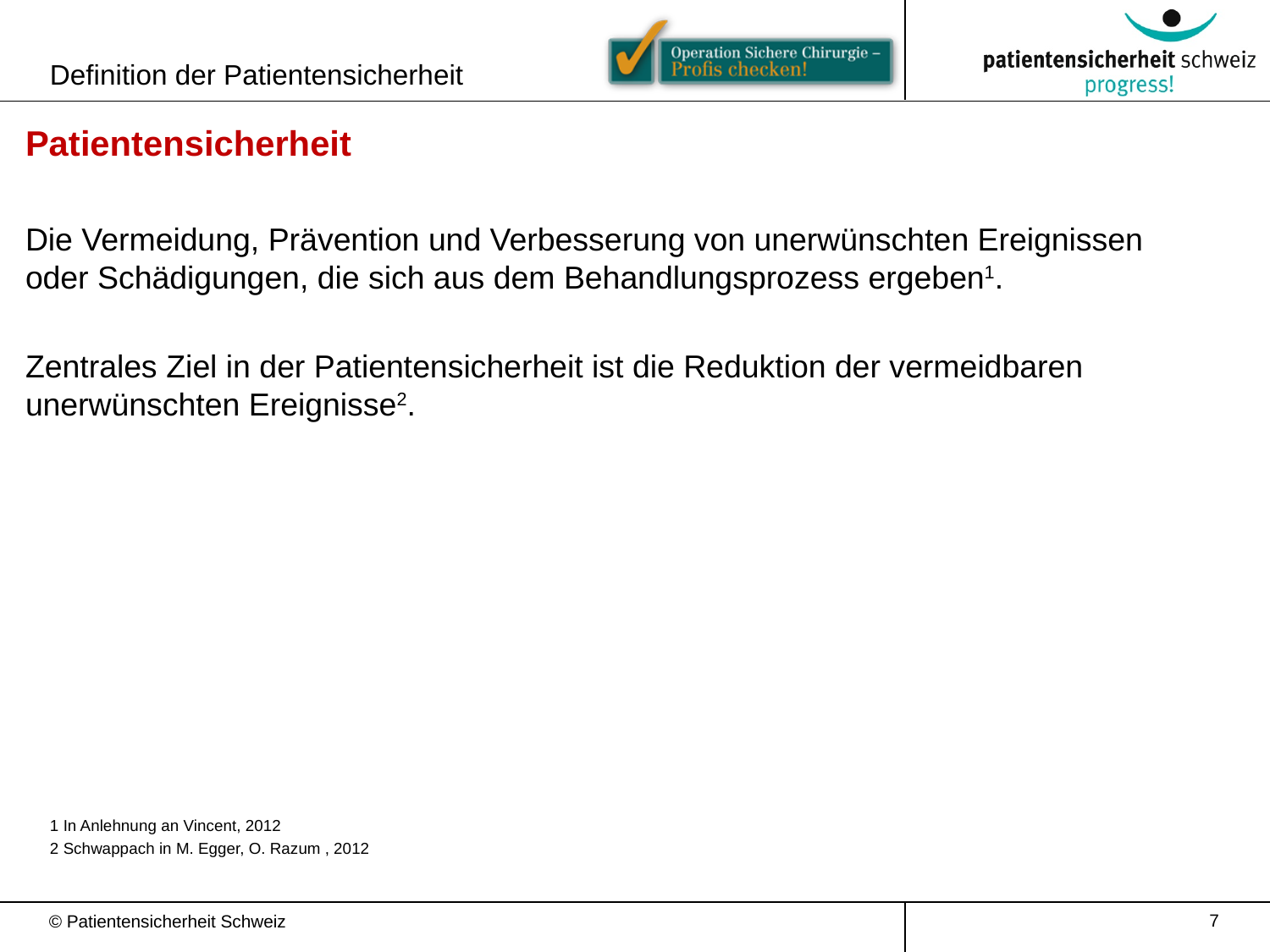

Definition der Patientensicherheit
Patientensicherheit

Die Vermeidung, Prävention und Verbesserung von unerwünschten Ereignissen oder Schädigungen, die sich aus dem Behandlungsprozess ergeben1.

Zentrales Ziel in der Patientensicherheit ist die Reduktion der vermeidbaren unerwünschten Ereignisse2.

1 In Anlehnung an Vincent, 2012
2 Schwappach in M. Egger, O. Razum , 2012

7
© Patientensicherheit Schweiz